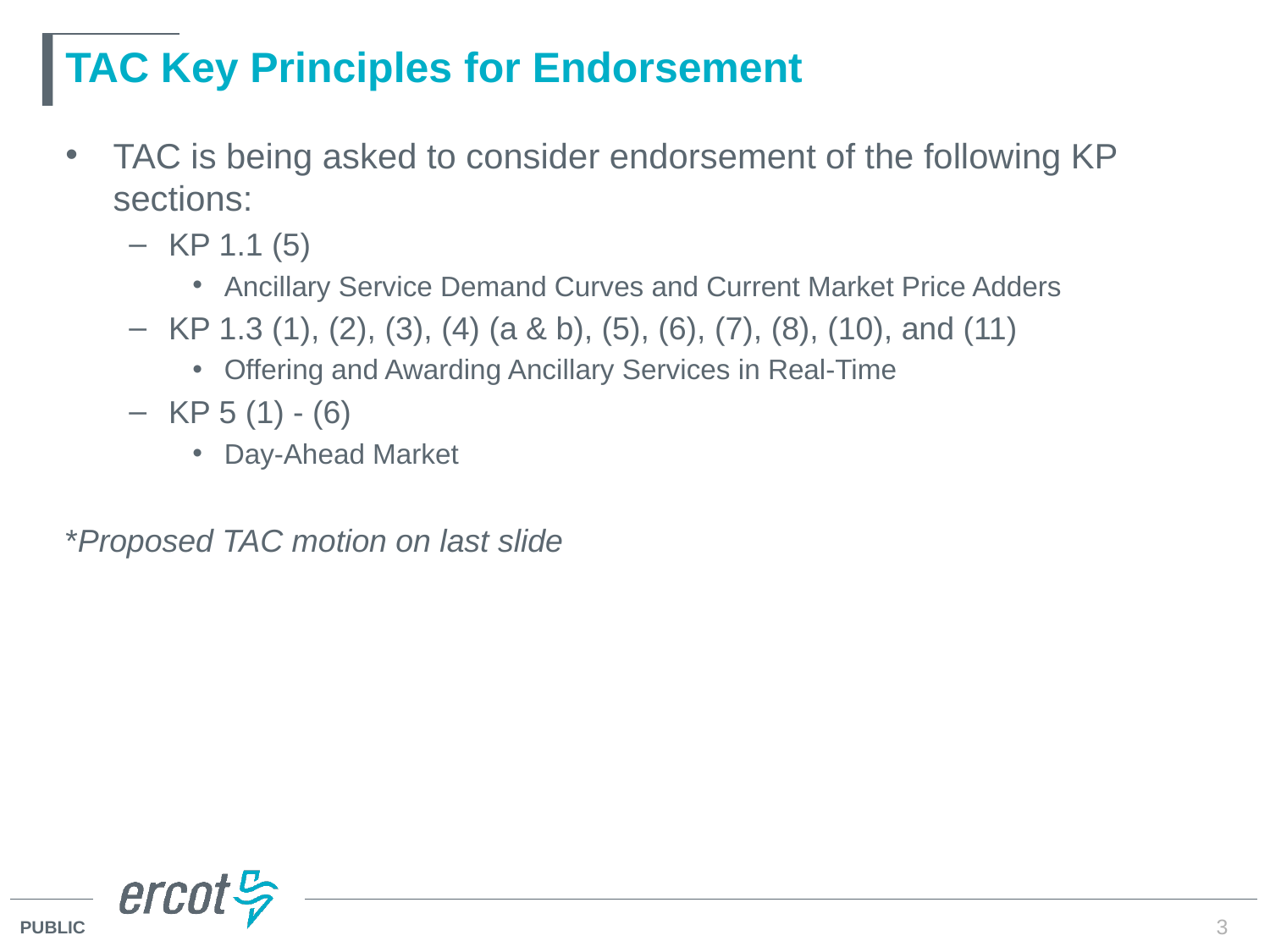

# TAC Key Principles for Endorsement
TAC is being asked to consider endorsement of the following KP sections:
KP 1.1 (5)
Ancillary Service Demand Curves and Current Market Price Adders
KP 1.3 (1), (2), (3), (4) (a & b), (5), (6), (7), (8), (10), and (11)
Offering and Awarding Ancillary Services in Real-Time
KP 5 (1) - (6)
Day-Ahead Market

*Proposed TAC motion on last slide
3